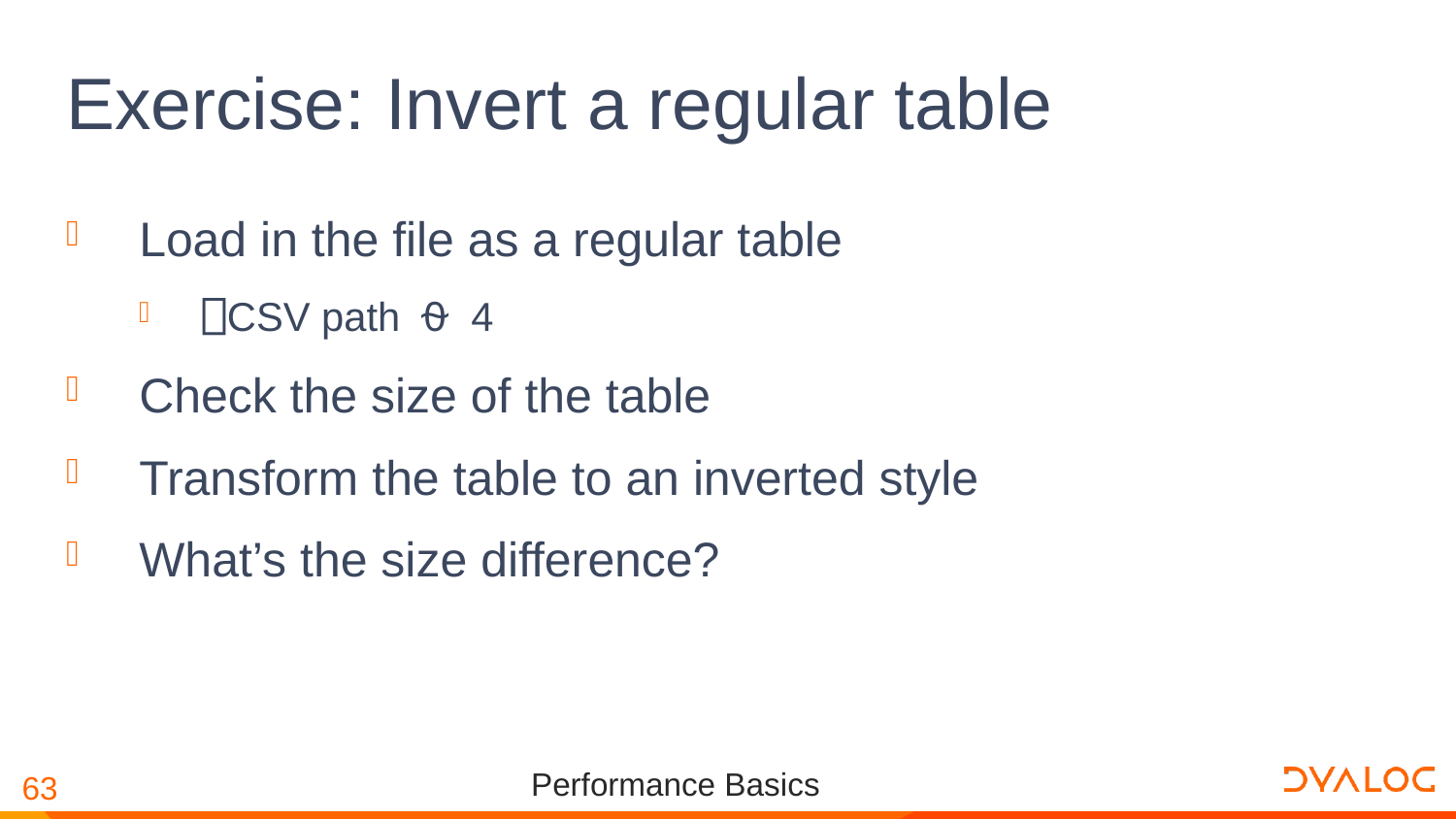

# Exercise: Invert a regular table
Load in the file as a regular table
⎕CSV path ⍬ 4
Check the size of the table
Transform the table to an inverted style
What’s the size difference?